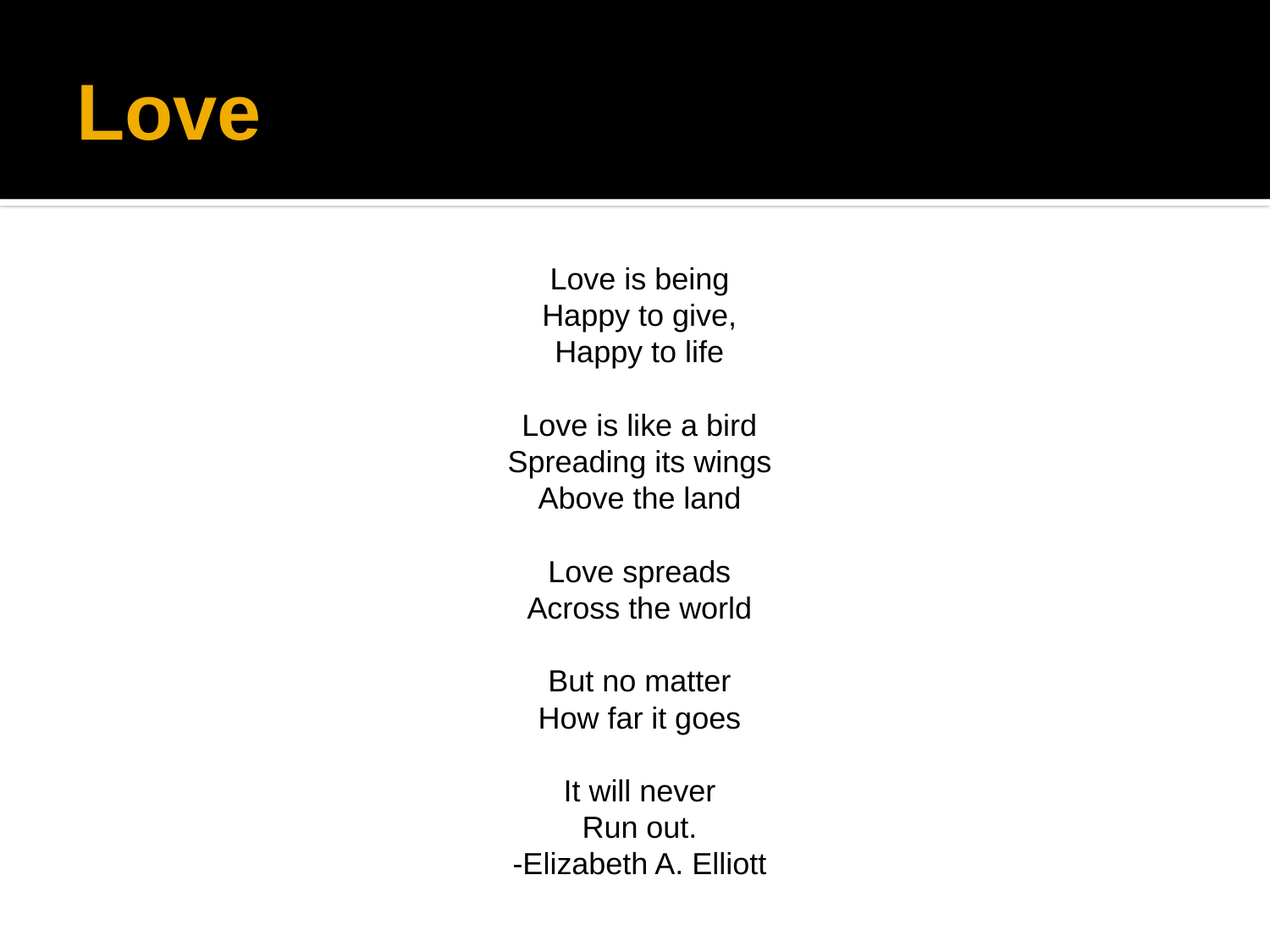

# Love
Love is being
Happy to give,
Happy to life

Love is like a bird
Spreading its wings
Above the land

Love spreads
Across the world

But no matter
How far it goes

It will never
Run out.
-Elizabeth A. Elliott